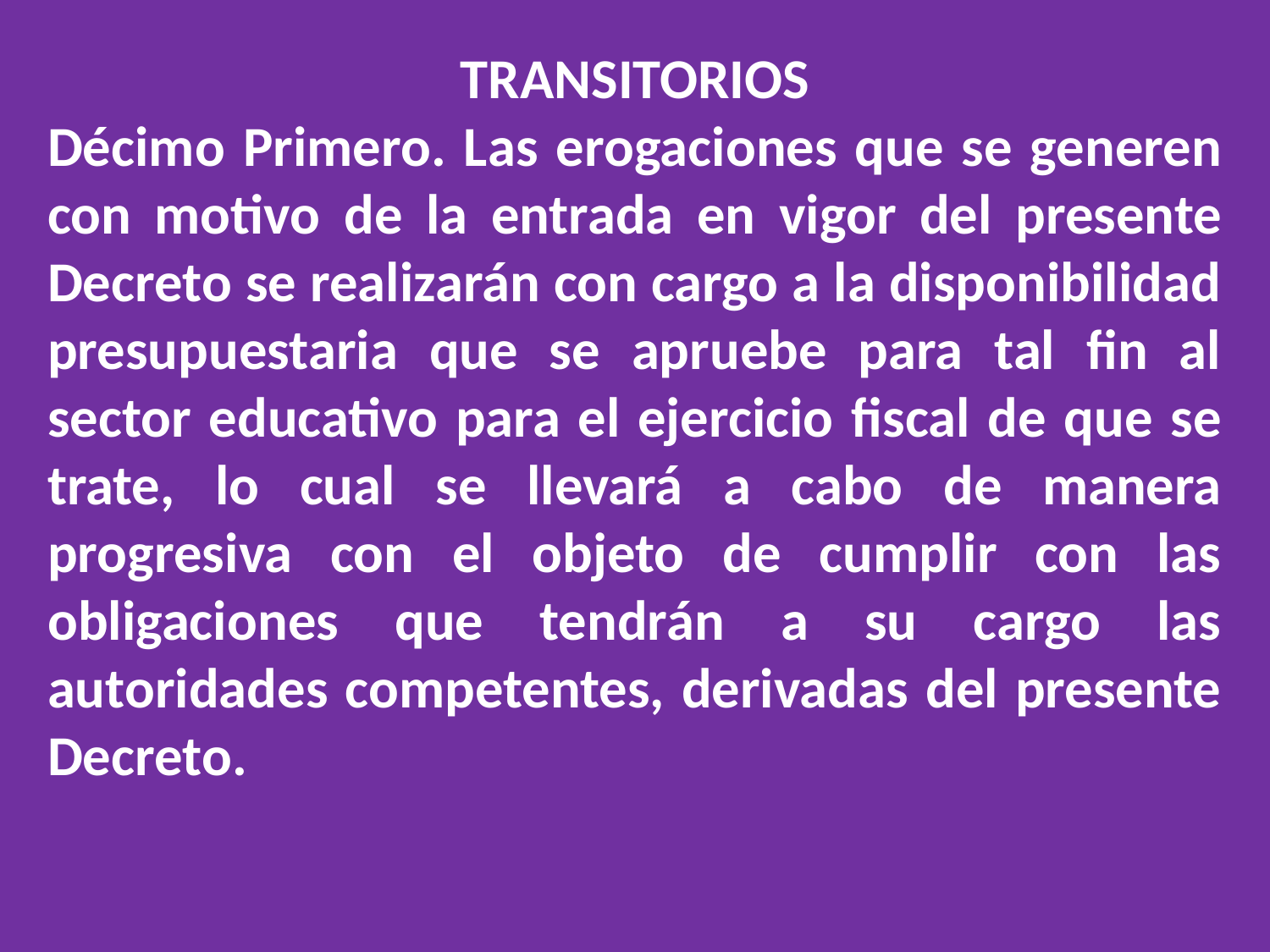

TRANSITORIOS
Décimo Primero. Las erogaciones que se generen con motivo de la entrada en vigor del presente Decreto se realizarán con cargo a la disponibilidad presupuestaria que se apruebe para tal fin al sector educativo para el ejercicio fiscal de que se trate, lo cual se llevará a cabo de manera progresiva con el objeto de cumplir con las obligaciones que tendrán a su cargo las autoridades competentes, derivadas del presente Decreto.